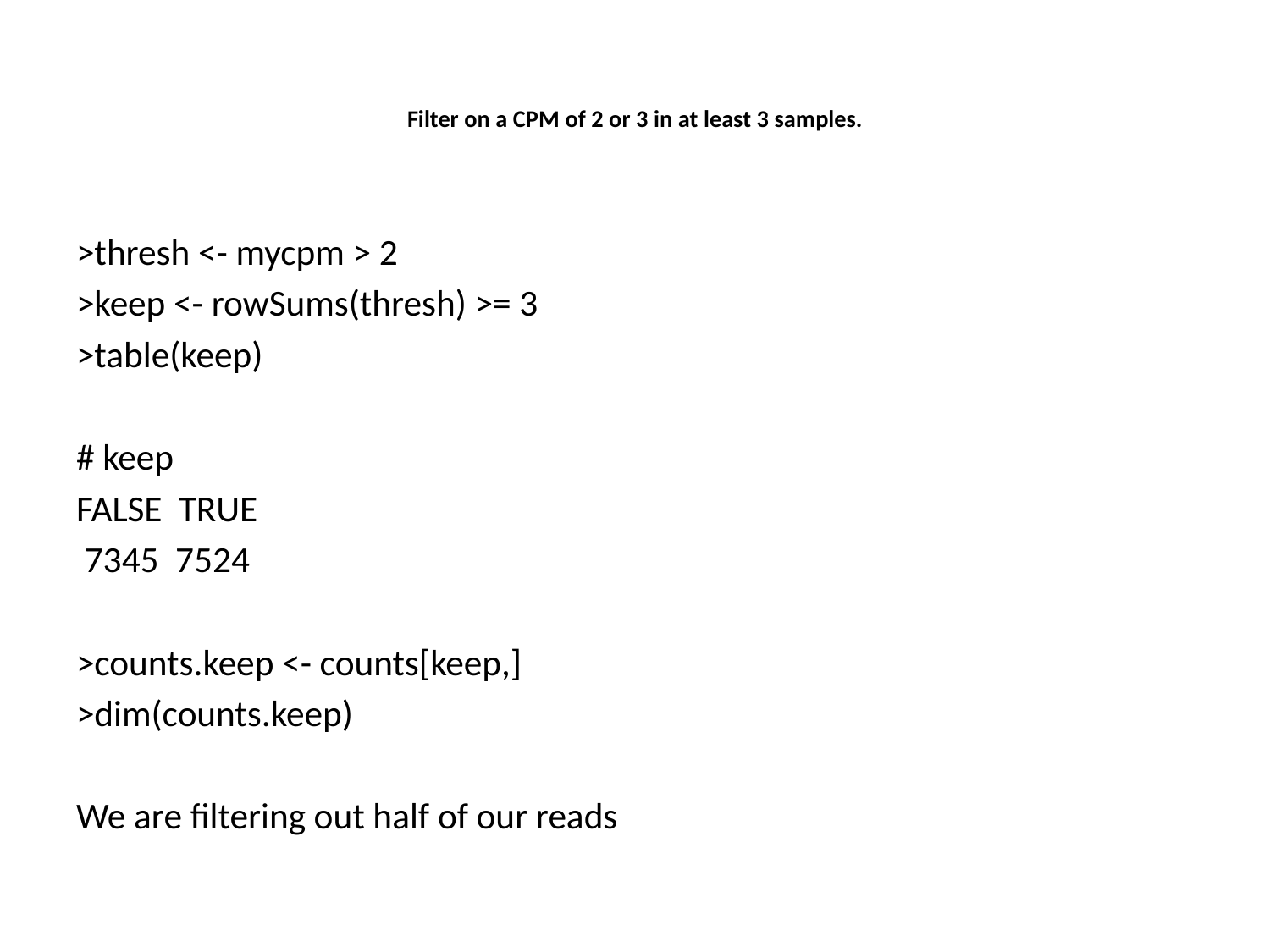

# Filter on a CPM of 2 or 3 in at least 3 samples.
>thresh <- mycpm > 2
>keep <- rowSums(thresh) >= 3
>table(keep)

# keep
FALSE  TRUE
 7345  7524

>counts.keep <- counts[keep,]
>dim(counts.keep)

We are filtering out half of our reads